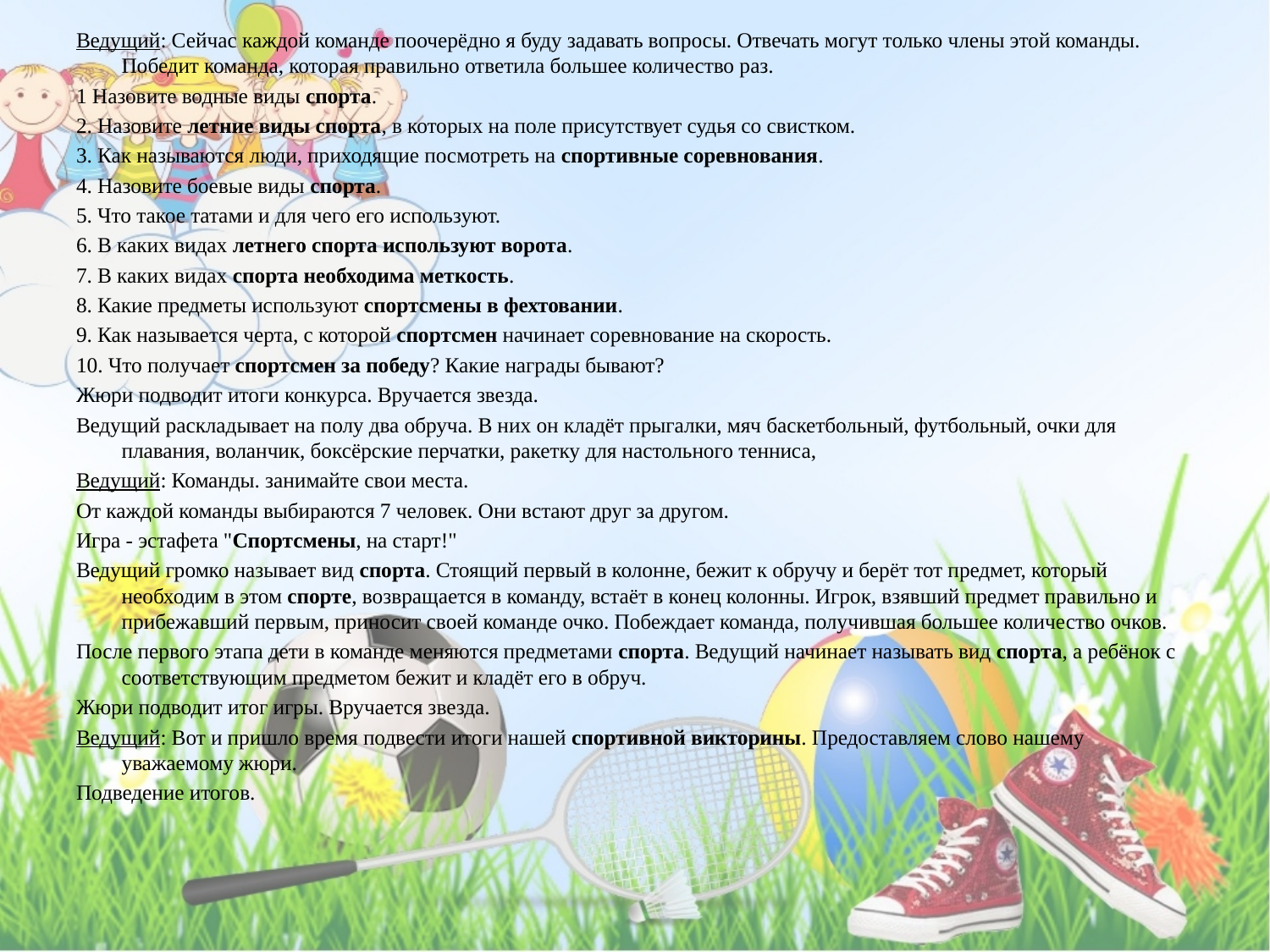

Ведущий: Сейчас каждой команде поочерёдно я буду задавать вопросы. Отвечать могут только члены этой команды. Победит команда, которая правильно ответила большее количество раз.
1 Назовите водные виды спорта.
2. Назовите летние виды спорта, в которых на поле присутствует судья со свистком.
3. Как называются люди, приходящие посмотреть на спортивные соревнования.
4. Назовите боевые виды спорта.
5. Что такое татами и для чего его используют.
6. В каких видах летнего спорта используют ворота.
7. В каких видах спорта необходима меткость.
8. Какие предметы используют спортсмены в фехтовании.
9. Как называется черта, с которой спортсмен начинает соревнование на скорость.
10. Что получает спортсмен за победу? Какие награды бывают?
Жюри подводит итоги конкурса. Вручается звезда.
Ведущий раскладывает на полу два обруча. В них он кладёт прыгалки, мяч баскетбольный, футбольный, очки для плавания, воланчик, боксёрские перчатки, ракетку для настольного тенниса,
Ведущий: Команды. занимайте свои места.
От каждой команды выбираются 7 человек. Они встают друг за другом.
Игра - эстафета "Спортсмены, на старт!"
Ведущий громко называет вид спорта. Стоящий первый в колонне, бежит к обручу и берёт тот предмет, который необходим в этом спорте, возвращается в команду, встаёт в конец колонны. Игрок, взявший предмет правильно и прибежавший первым, приносит своей команде очко. Побеждает команда, получившая большее количество очков.
После первого этапа дети в команде меняются предметами спорта. Ведущий начинает называть вид спорта, а ребёнок с соответствующим предметом бежит и кладёт его в обруч.
Жюри подводит итог игры. Вручается звезда.
Ведущий: Вот и пришло время подвести итоги нашей спортивной викторины. Предоставляем слово нашему уважаемому жюри.
Подведение итогов.